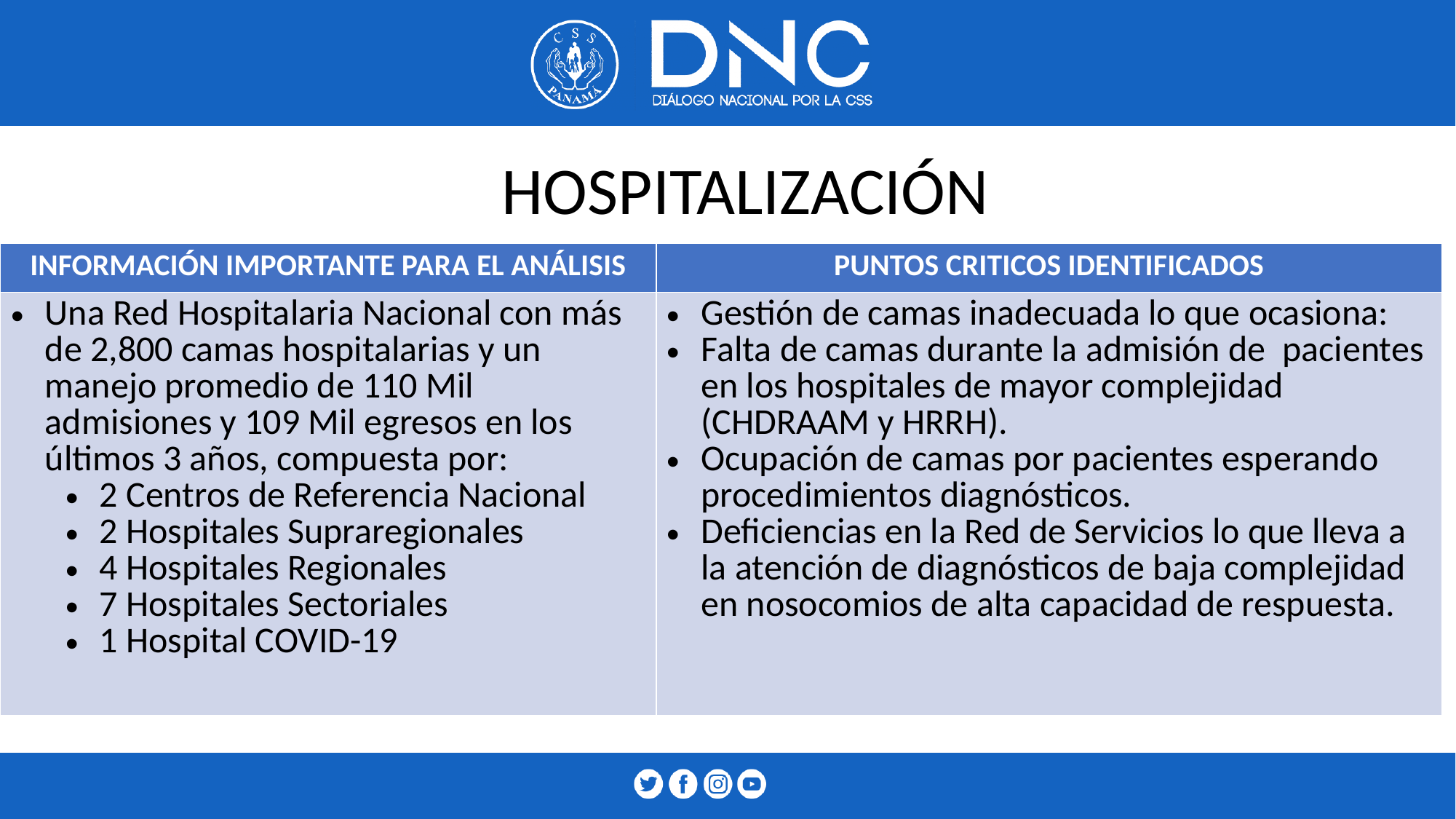

# HOSPITALIZACIÓN
| INFORMACIÓN IMPORTANTE PARA EL ANÁLISIS | PUNTOS CRITICOS IDENTIFICADOS |
| --- | --- |
| Una Red Hospitalaria Nacional con más de 2,800 camas hospitalarias y un manejo promedio de 110 Mil admisiones y 109 Mil egresos en los últimos 3 años, compuesta por: 2 Centros de Referencia Nacional 2 Hospitales Supraregionales 4 Hospitales Regionales 7 Hospitales Sectoriales 1 Hospital COVID-19 | Gestión de camas inadecuada lo que ocasiona: Falta de camas durante la admisión de pacientes en los hospitales de mayor complejidad (CHDRAAM y HRRH). Ocupación de camas por pacientes esperando procedimientos diagnósticos. Deficiencias en la Red de Servicios lo que lleva a la atención de diagnósticos de baja complejidad en nosocomios de alta capacidad de respuesta. |